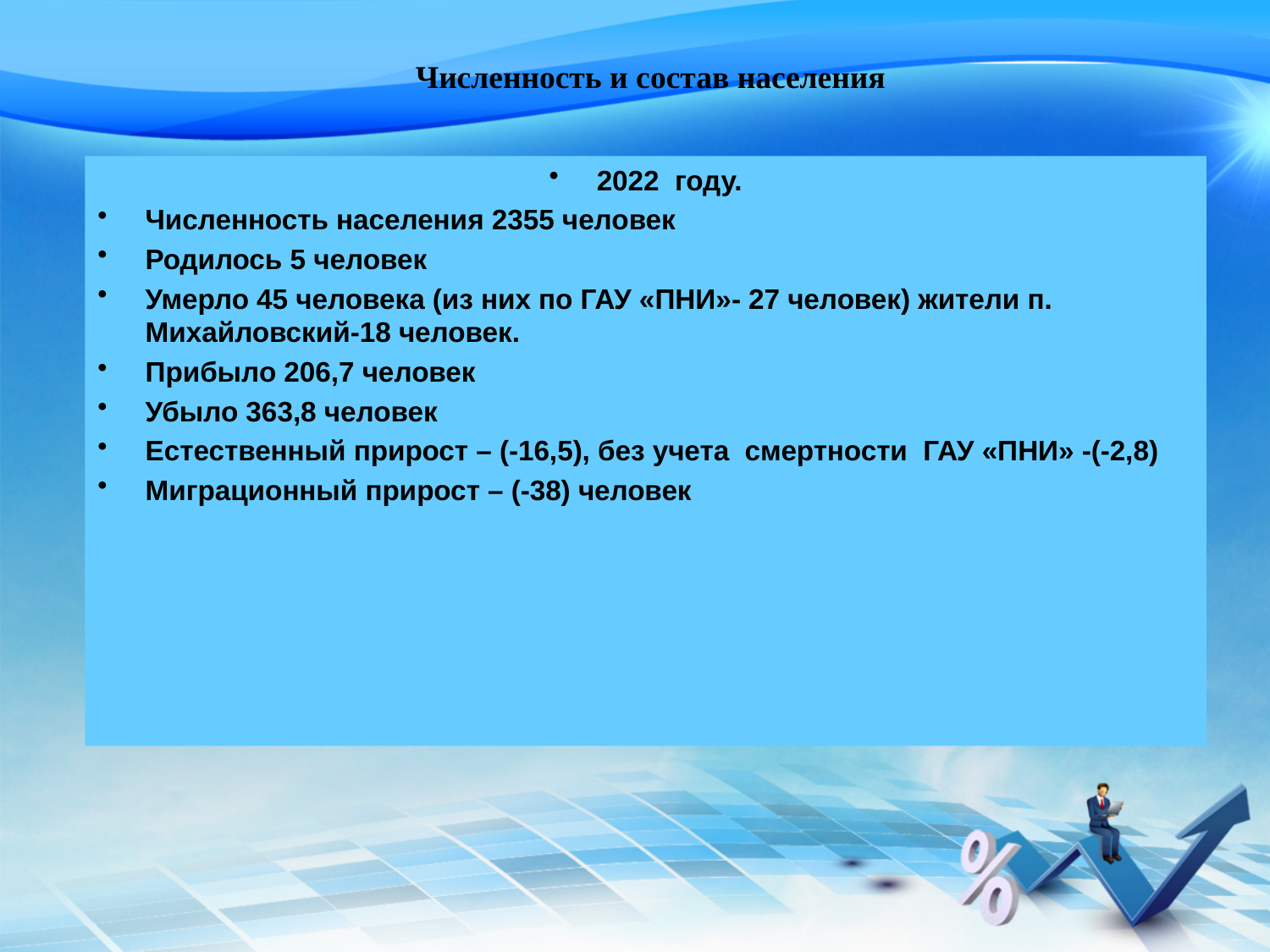

# Численность и состав населения
2022  году.
Численность населения 2355 человек
Родилось 5 человек
Умерло 45 человека (из них по ГАУ «ПНИ»- 27 человек) жители п. Михайловский-18 человек.
Прибыло 206,7 человек
Убыло 363,8 человек
Естественный прирост – (-16,5), без учета  смертности  ГАУ «ПНИ» -(-2,8)
Миграционный прирост – (-38) человек